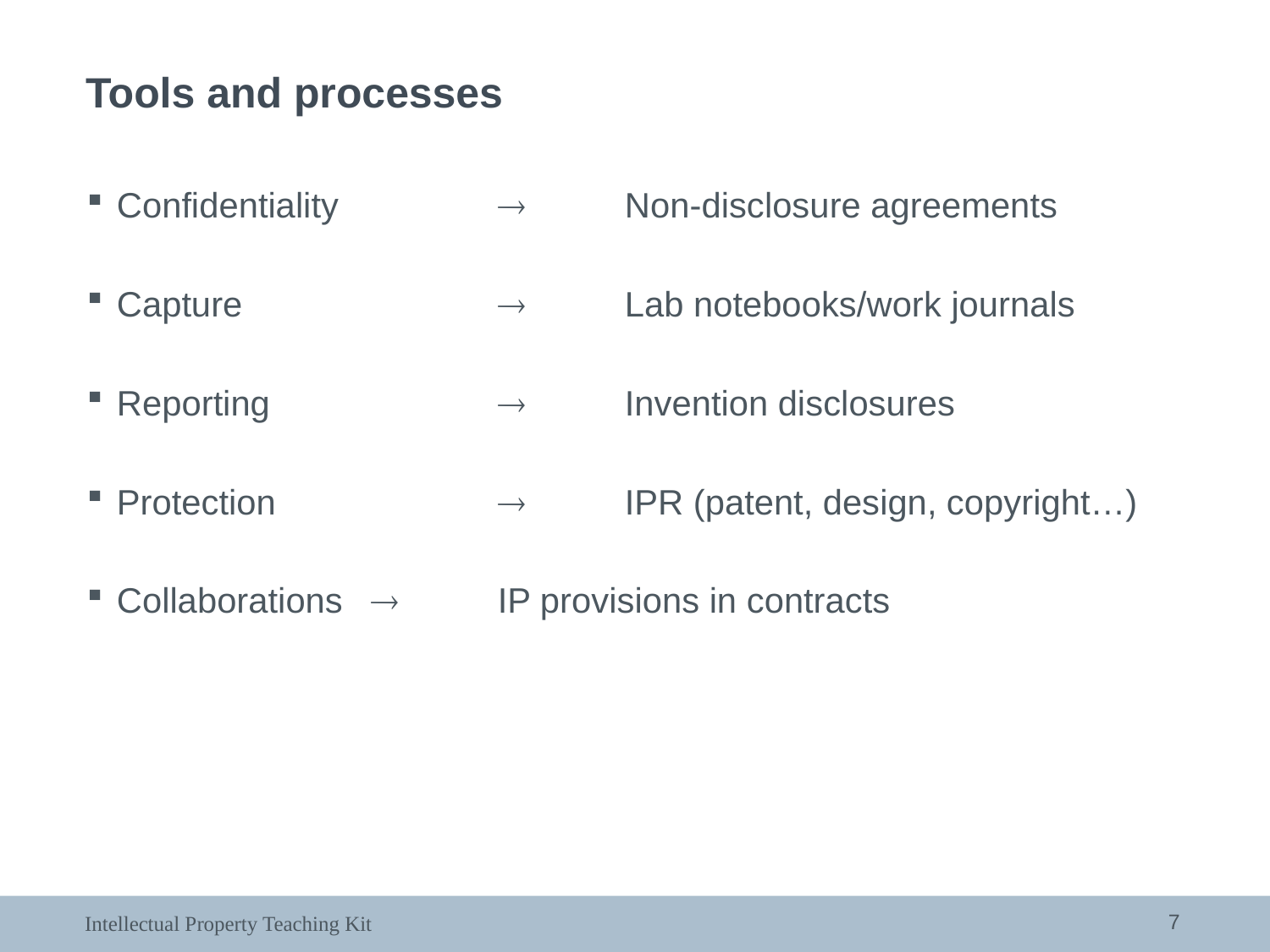

Tools and processes
Confidentiality		→ 	Non-disclosure agreements

Capture 		→ 	Lab notebooks/work journals

Reporting		→ 	Invention disclosures

Protection 		→ 	IPR (patent, design, copyright…)

Collaborations	→ 	IP provisions in contracts

7
Intellectual Property Teaching Kit